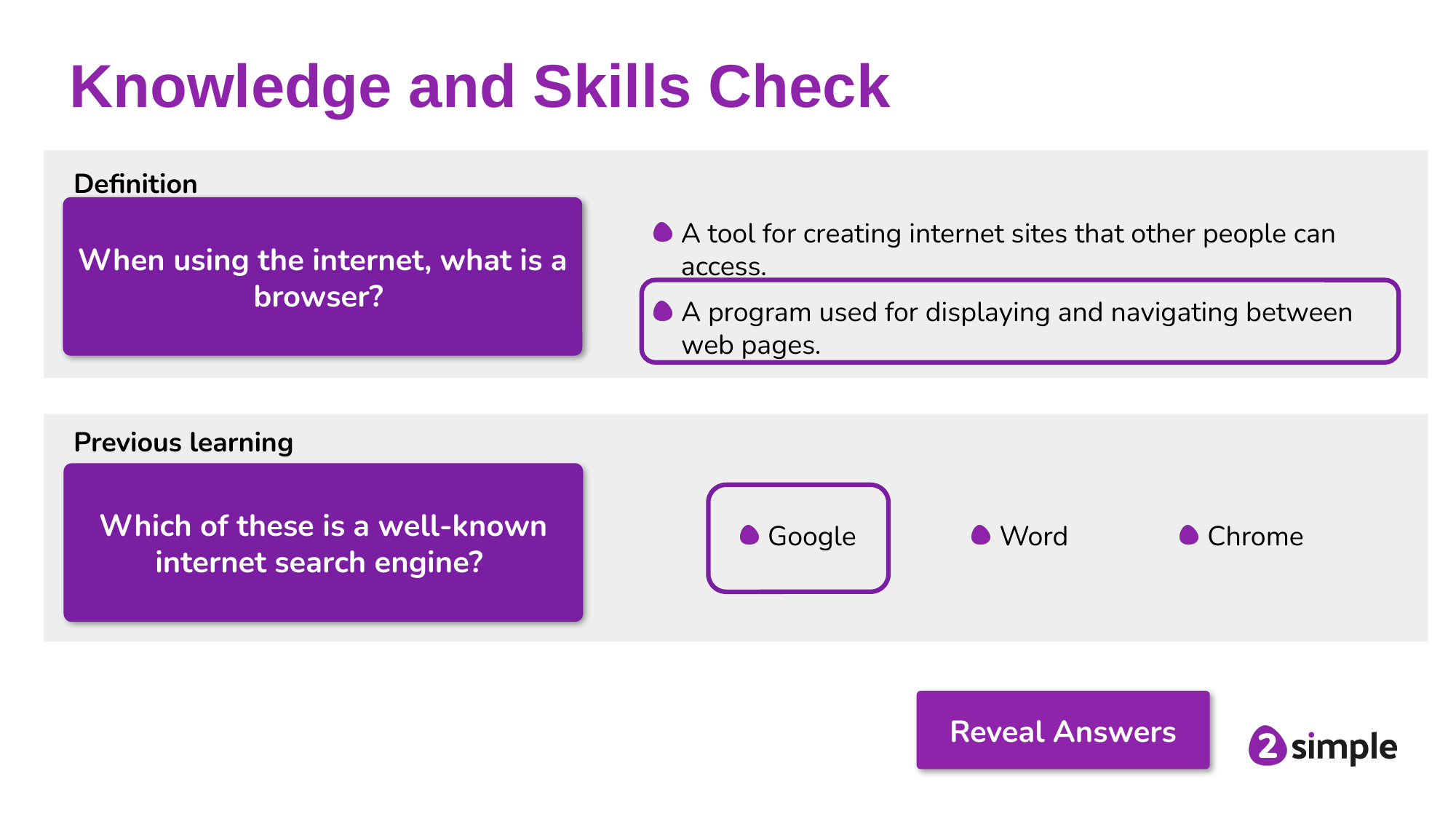

# Knowledge and Skills Check

Definition
When using the internet, what is a browser?
A tool for creating internet sites that other people can access.

A program used for displaying and navigating between web pages.​

Previous learning
Which of these is a well-known internet search engine?

Google
Word
Chrome
Reveal Answers